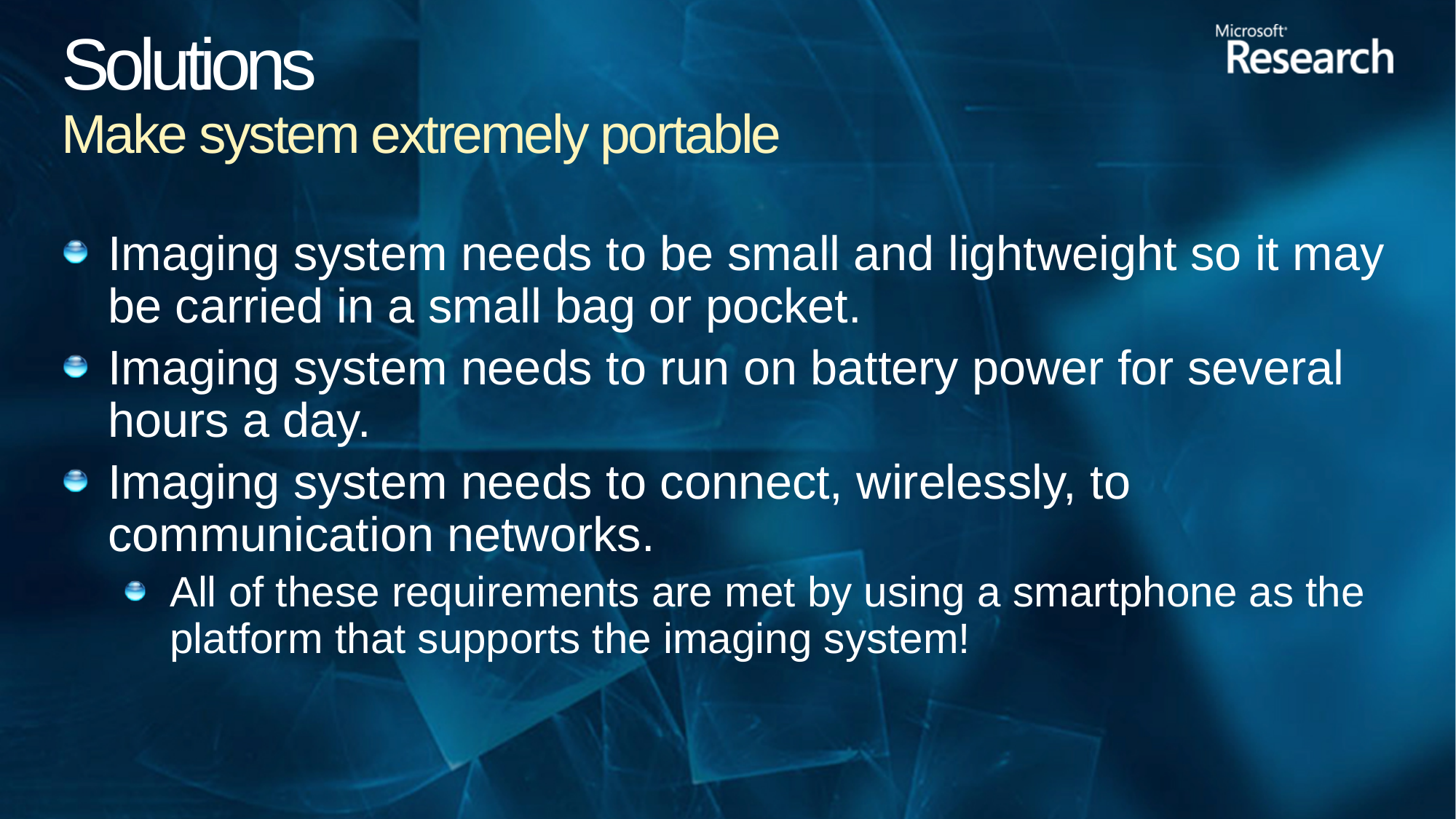

# Solutions Make system extremely portable
Imaging system needs to be small and lightweight so it may be carried in a small bag or pocket.
Imaging system needs to run on battery power for several hours a day.
Imaging system needs to connect, wirelessly, to communication networks.
All of these requirements are met by using a smartphone as the platform that supports the imaging system!